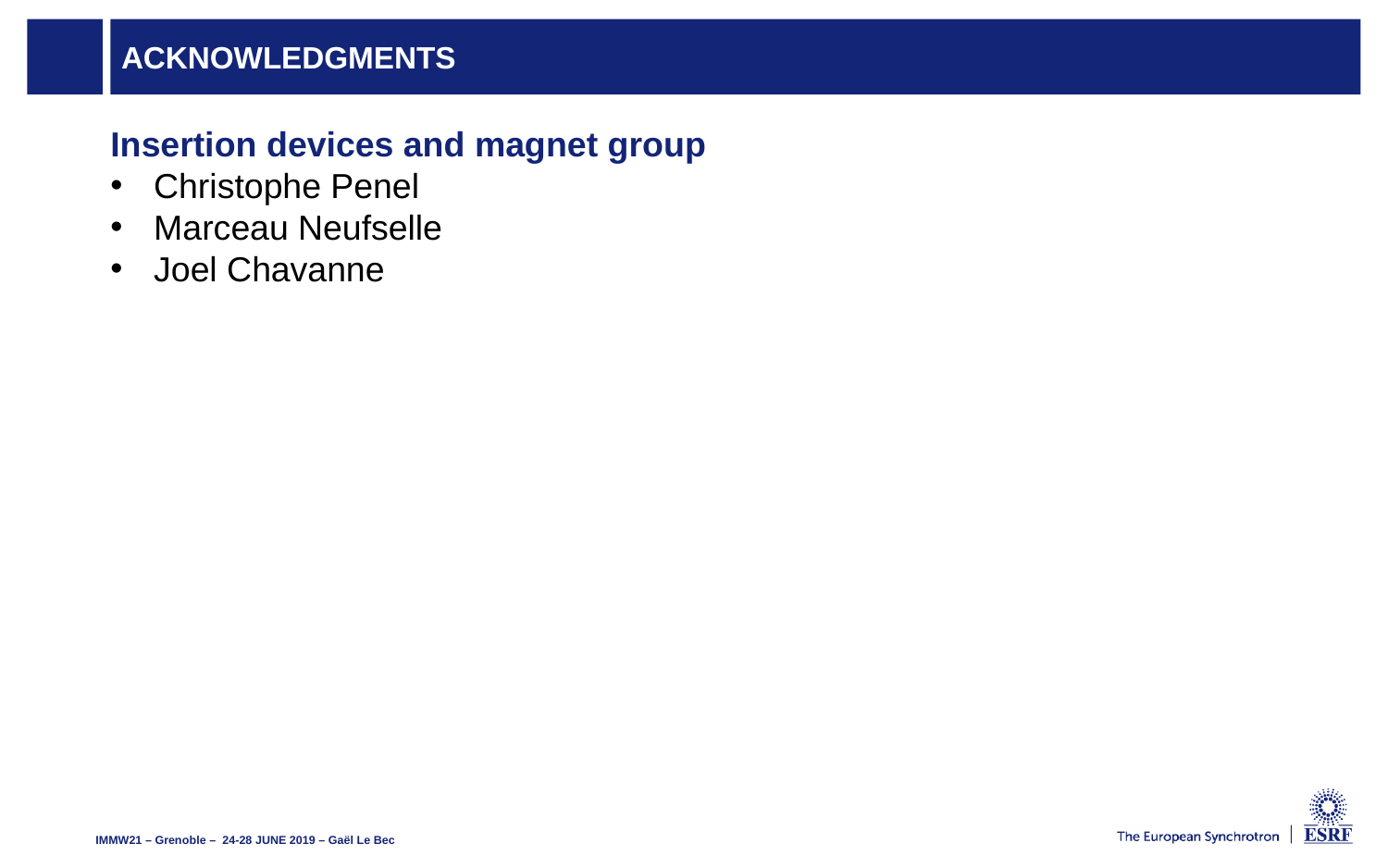

# Acknowledgments
Insertion devices and magnet group
Christophe Penel
Marceau Neufselle
Joel Chavanne

IMMW21 – Grenoble –  24-28 JUNE 2019 – Gaël Le Bec